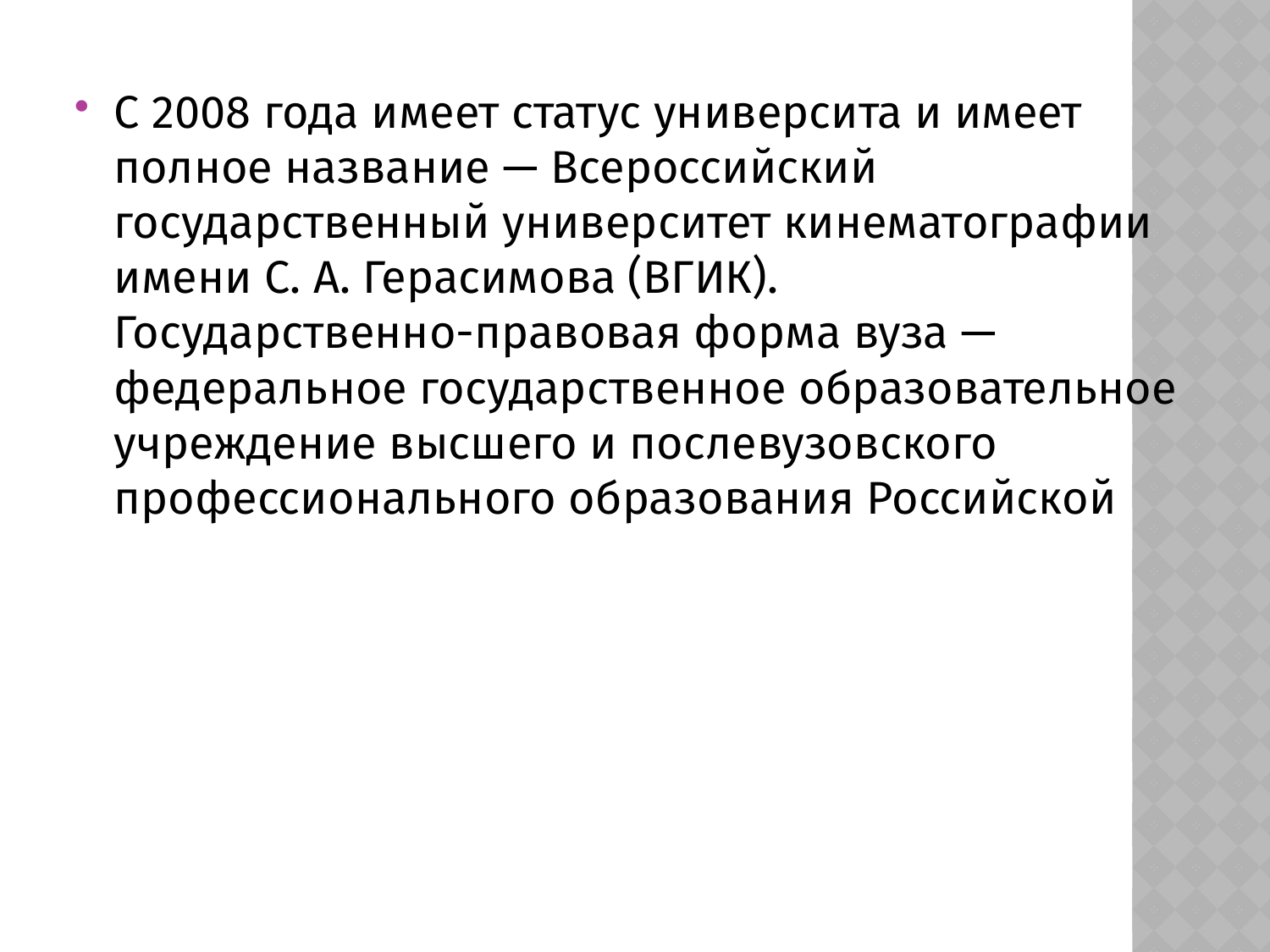

#
С 2008 года имеет статус университа и имеет полное название — Всероссийский государственный университет кинематографии имени С. А. Герасимова (ВГИК).
Государственно-правовая форма вуза — федеральное государственное образовательное учреждение высшего и послевузовского профессионального образования Российской